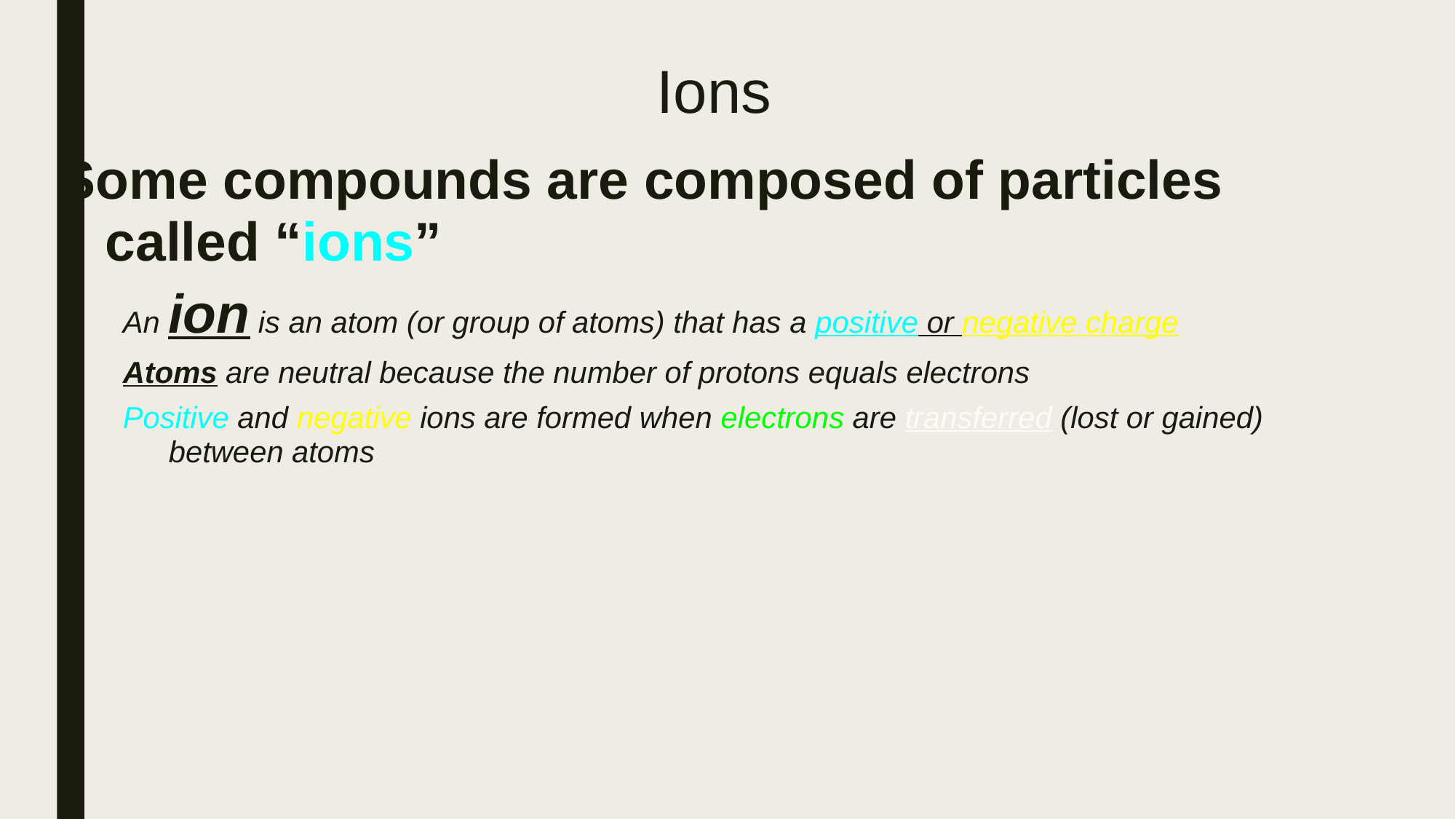

# Ions
Some compounds are composed of particles called “ions”
An ion is an atom (or group of atoms) that has a positive or negative charge
Atoms are neutral because the number of protons equals electrons
Positive and negative ions are formed when electrons are transferred (lost or gained) between atoms